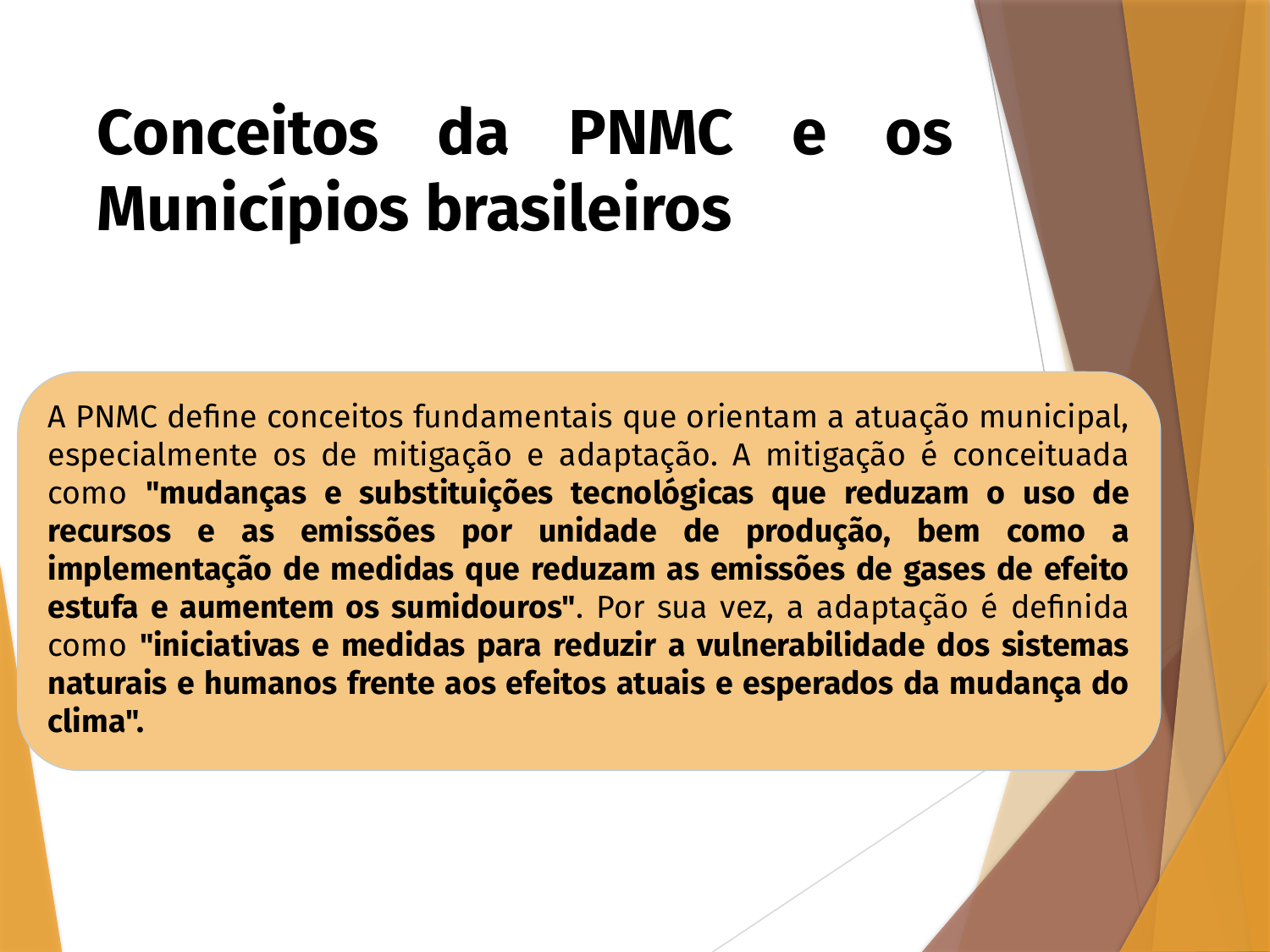

# Conceitos da PNMC e os Municípios brasileiros
A PNMC define conceitos fundamentais que orientam a atuação municipal, especialmente os de mitigação e adaptação. A mitigação é conceituada como "mudanças e substituições tecnológicas que reduzam o uso de recursos e as emissões por unidade de produção, bem como a implementação de medidas que reduzam as emissões de gases de efeito estufa e aumentem os sumidouros". Por sua vez, a adaptação é definida como "iniciativas e medidas para reduzir a vulnerabilidade dos sistemas naturais e humanos frente aos efeitos atuais e esperados da mudança do clima".